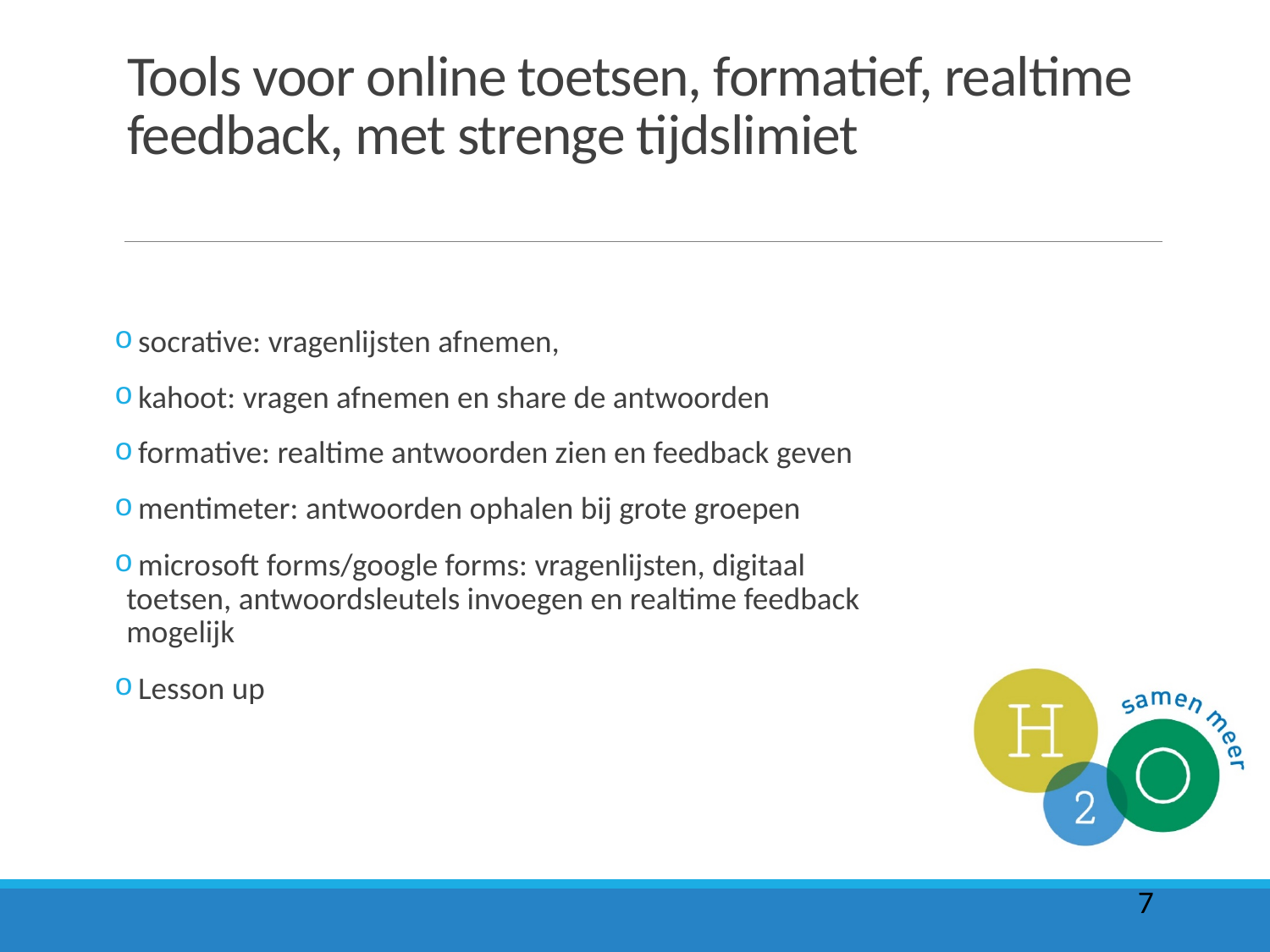

# Tools voor online toetsen, formatief, realtime feedback, met strenge tijdslimiet
 socrative: vragenlijsten afnemen,
 kahoot: vragen afnemen en share de antwoorden
 formative: realtime antwoorden zien en feedback geven
 mentimeter: antwoorden ophalen bij grote groepen
 microsoft forms/google forms: vragenlijsten, digitaal toetsen, antwoordsleutels invoegen en realtime feedback mogelijk
 Lesson up

7